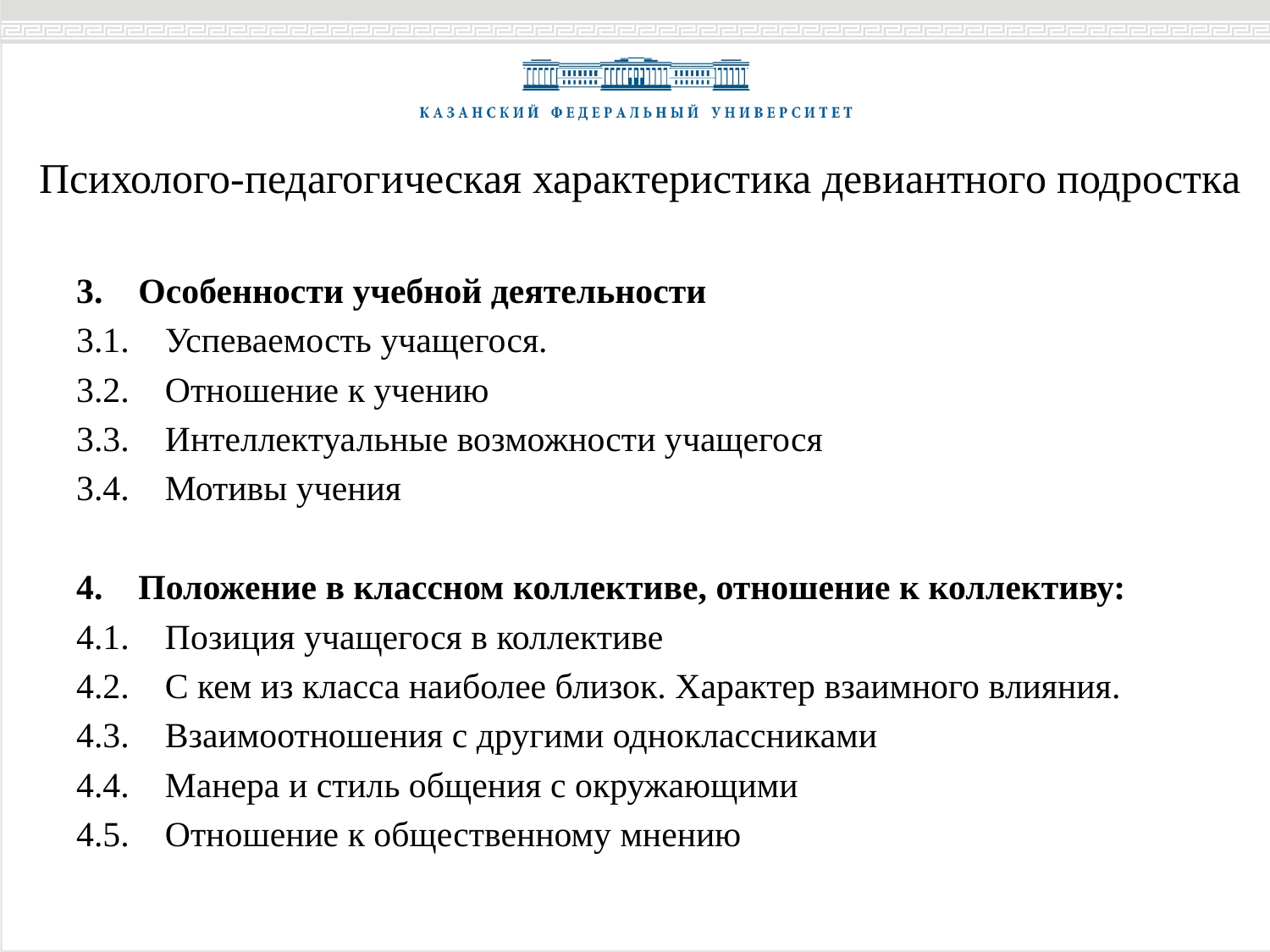

Психолого-педагогическая характеристика девиантного подростка
3.    Особенности учебной деятельности
3.1.    Успеваемость учащегося.
3.2.    Отношение к учению
3.3.    Интеллектуальные возможности учащегося
3.4.    Мотивы учения

4.    Положение в классном коллективе, отношение к коллективу:
4.1.    Позиция учащегося в коллективе
4.2.    С кем из класса наиболее близок. Характер взаимного влияния.
4.3.    Взаимоотношения с другими одноклассниками
4.4.    Манера и стиль общения с окружающими
4.5.    Отношение к общественному мнению